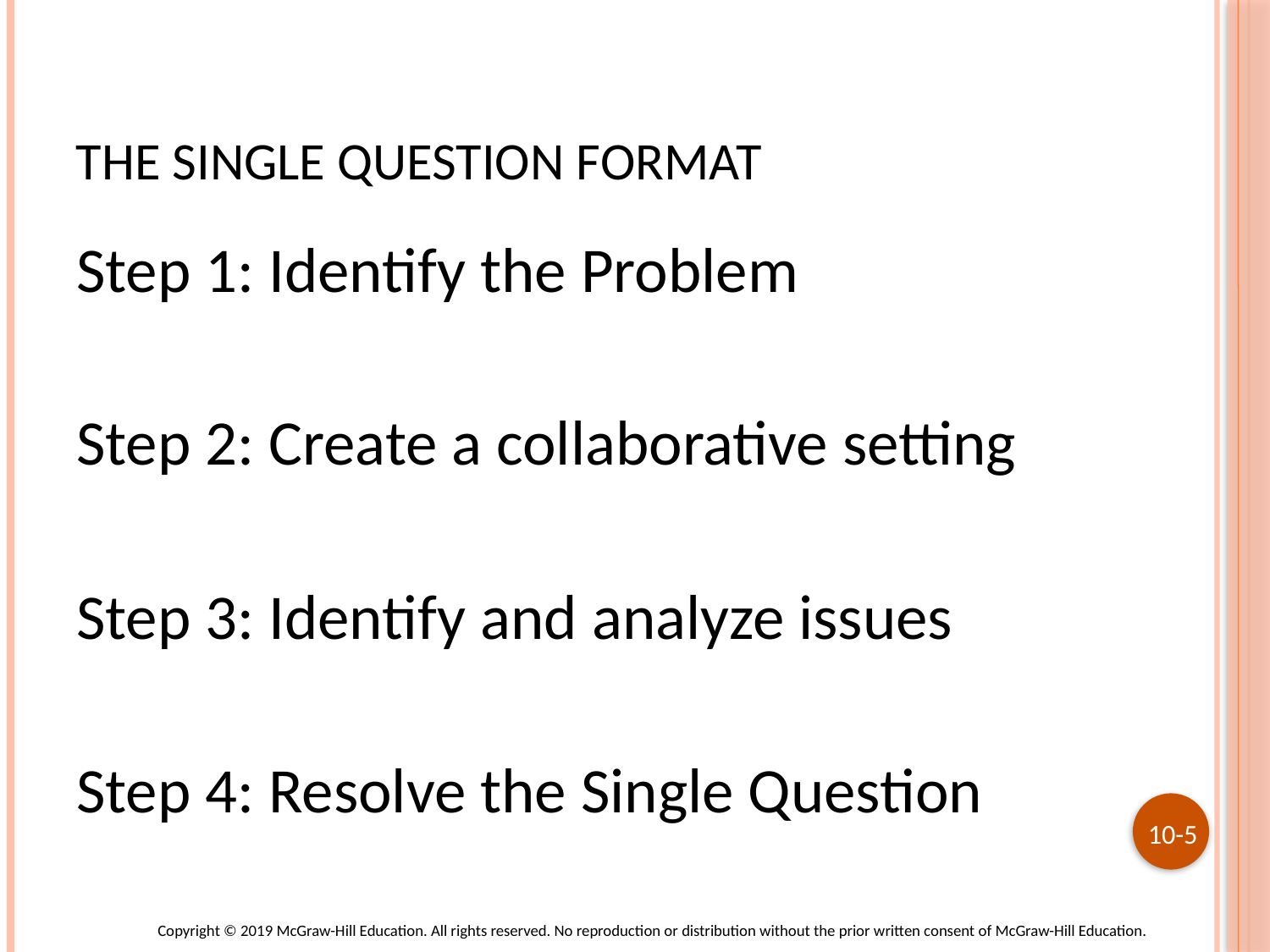

# The single question format
Step 1: Identify the Problem

Step 2: Create a collaborative setting

Step 3: Identify and analyze issues

Step 4: Resolve the Single Question